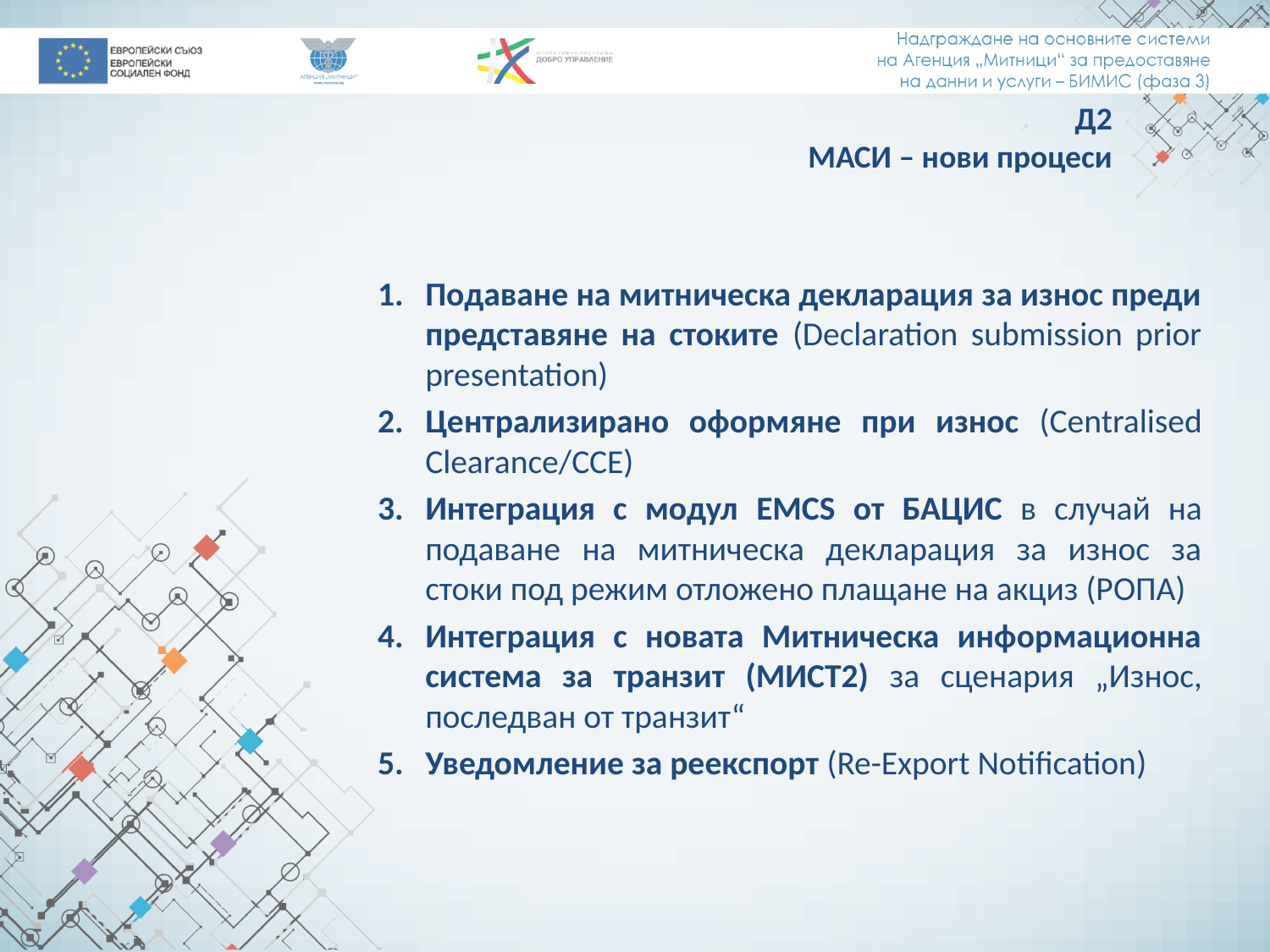

Д2
МАСИ – нови процеси
Подаване на митническа декларация за износ преди представяне на стоките (Declaration submission prior presentation)
Централизирано оформяне при износ (Centralised Clearance/CCE)
Интеграция с модул EMCS от БАЦИС в случай на подаване на митническа декларация за износ за стоки под режим отложено плащане на акциз (РОПА)
Интеграция с новата Митническа информационна система за транзит (МИСТ2) за сценария „Износ, последван от транзит“
Уведомление за реекспорт (Re-Export Notification)